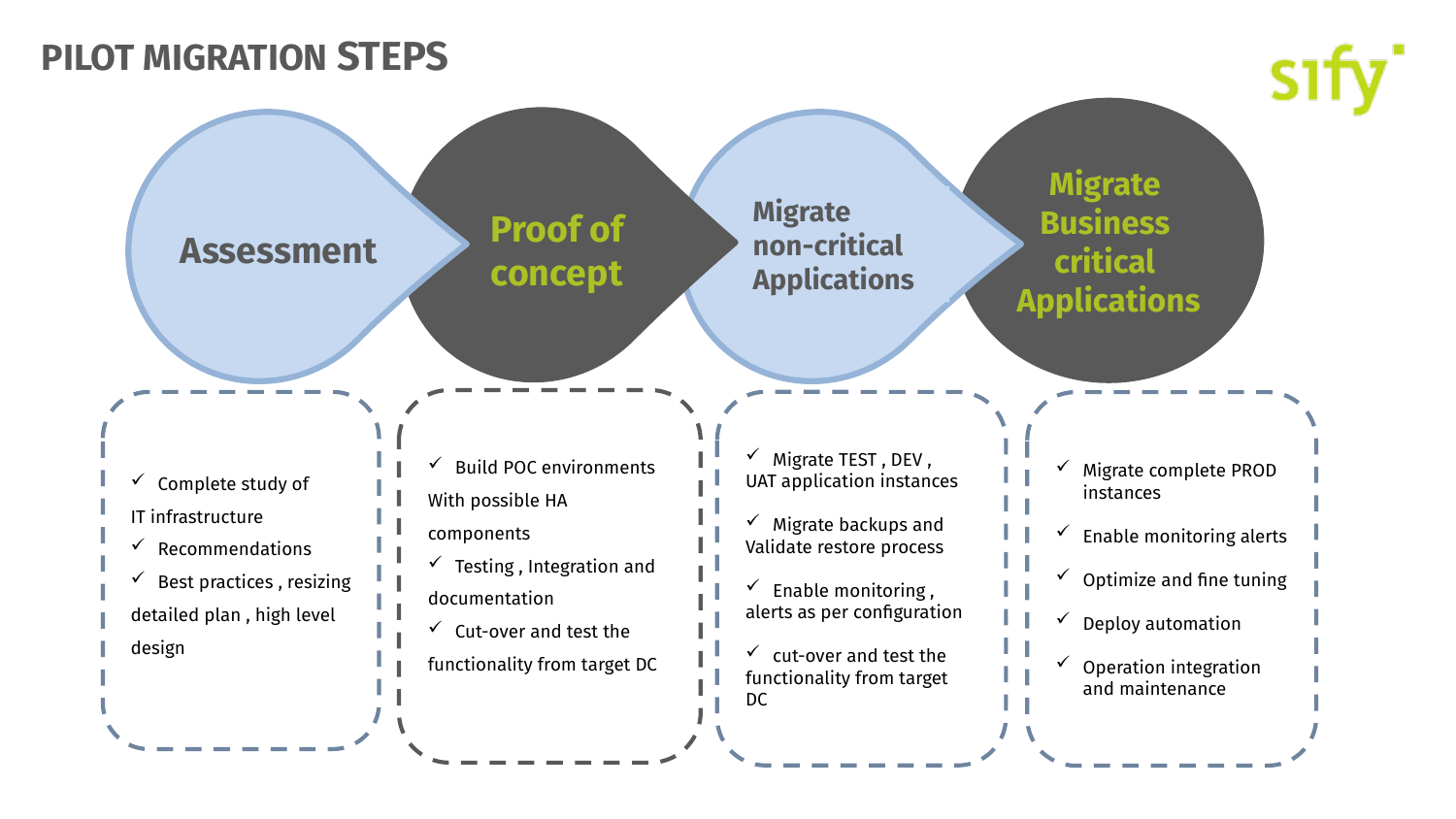

PILOT MIGRATION STEPS
Migrate
Business
critical
Applications

Proof of
concept

Migrate
non-critical
Applications

Assessment

Build POC environments
With possible HA components
Testing , Integration and
documentation
Cut-over and test the
functionality from target DC

Complete study of
IT infrastructure
Recommendations
Best practices , resizing
detailed plan , high level
design

Migrate TEST , DEV ,
UAT application instances

Migrate backups and
Validate restore process

Enable monitoring ,
alerts as per configuration

cut-over and test the
functionality from target
DC
Migrate complete PROD instances

Enable monitoring alerts

Optimize and fine tuning

Deploy automation

Operation integration and maintenance

22